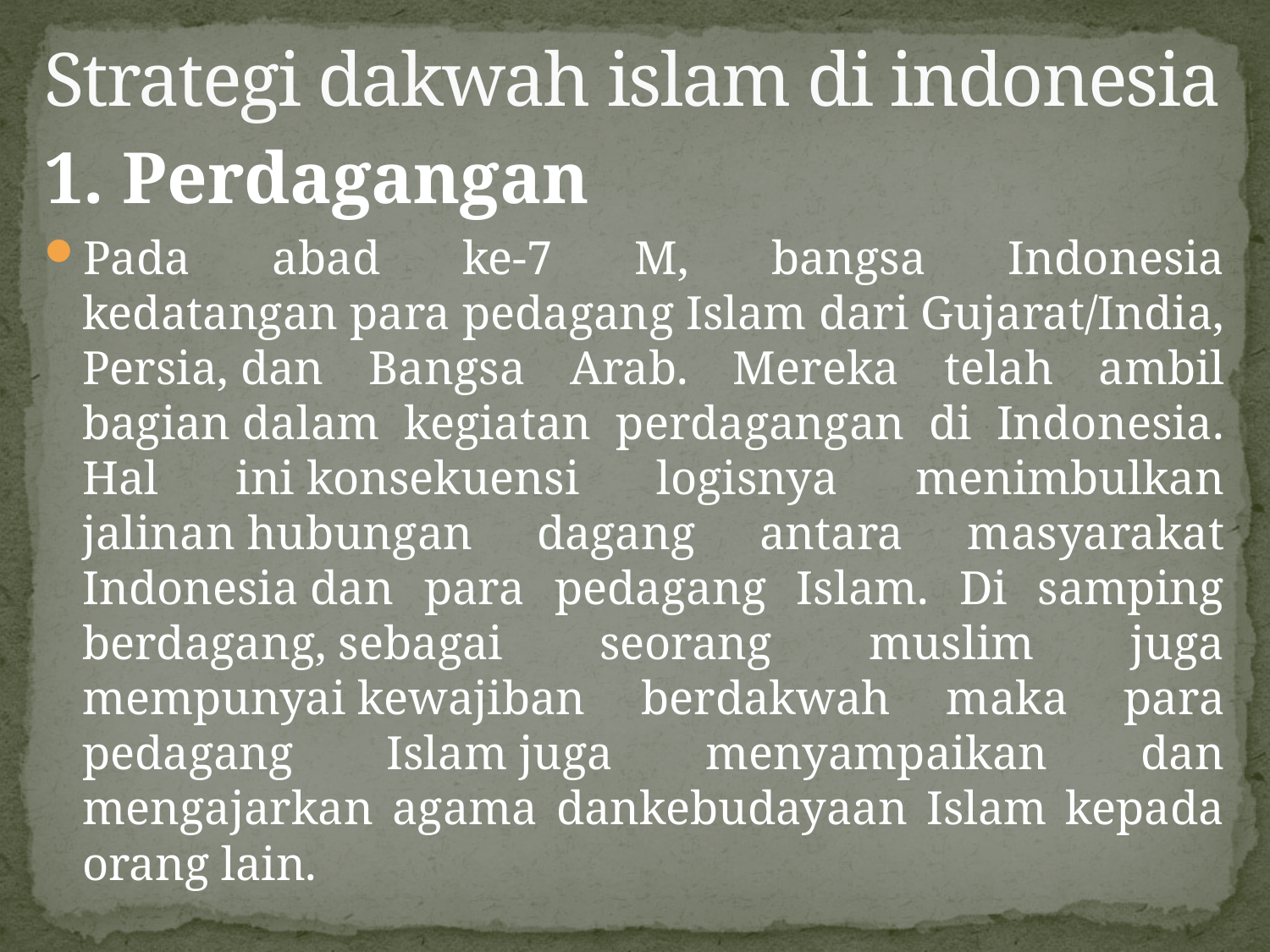

# Strategi dakwah islam di indonesia
1. Perdagangan
Pada abad ke-7 M, bangsa Indonesia kedatangan para pedagang Islam dari Gujarat/India, Persia, dan Bangsa Arab. Mereka telah ambil bagian dalam kegiatan perdagangan di Indonesia. Hal ini konsekuensi logisnya menimbulkan jalinan hubungan dagang antara masyarakat Indonesia dan para pedagang Islam. Di samping berdagang, sebagai seorang muslim juga mempunyai kewajiban berdakwah maka para pedagang Islam juga menyampaikan dan mengajarkan agama dankebudayaan Islam kepada orang lain.